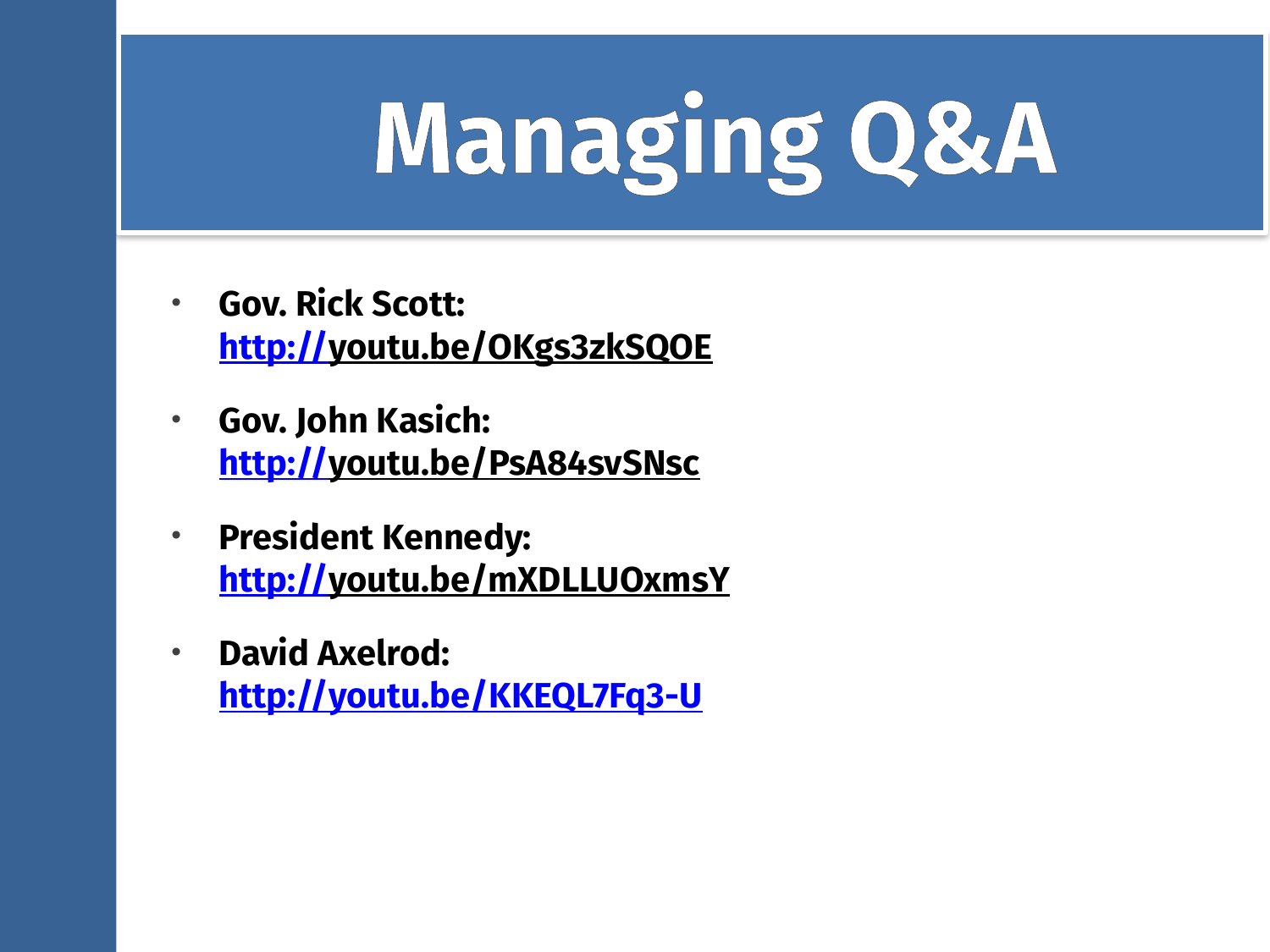

# Managing Q&A
Gov. Rick Scott:
http://youtu.be/OKgs3zkSQOE
Gov. John Kasich:
http://youtu.be/PsA84svSNsc
President Kennedy:
http://youtu.be/mXDLLUOxmsY
David Axelrod:
http://youtu.be/KKEQL7Fq3-U